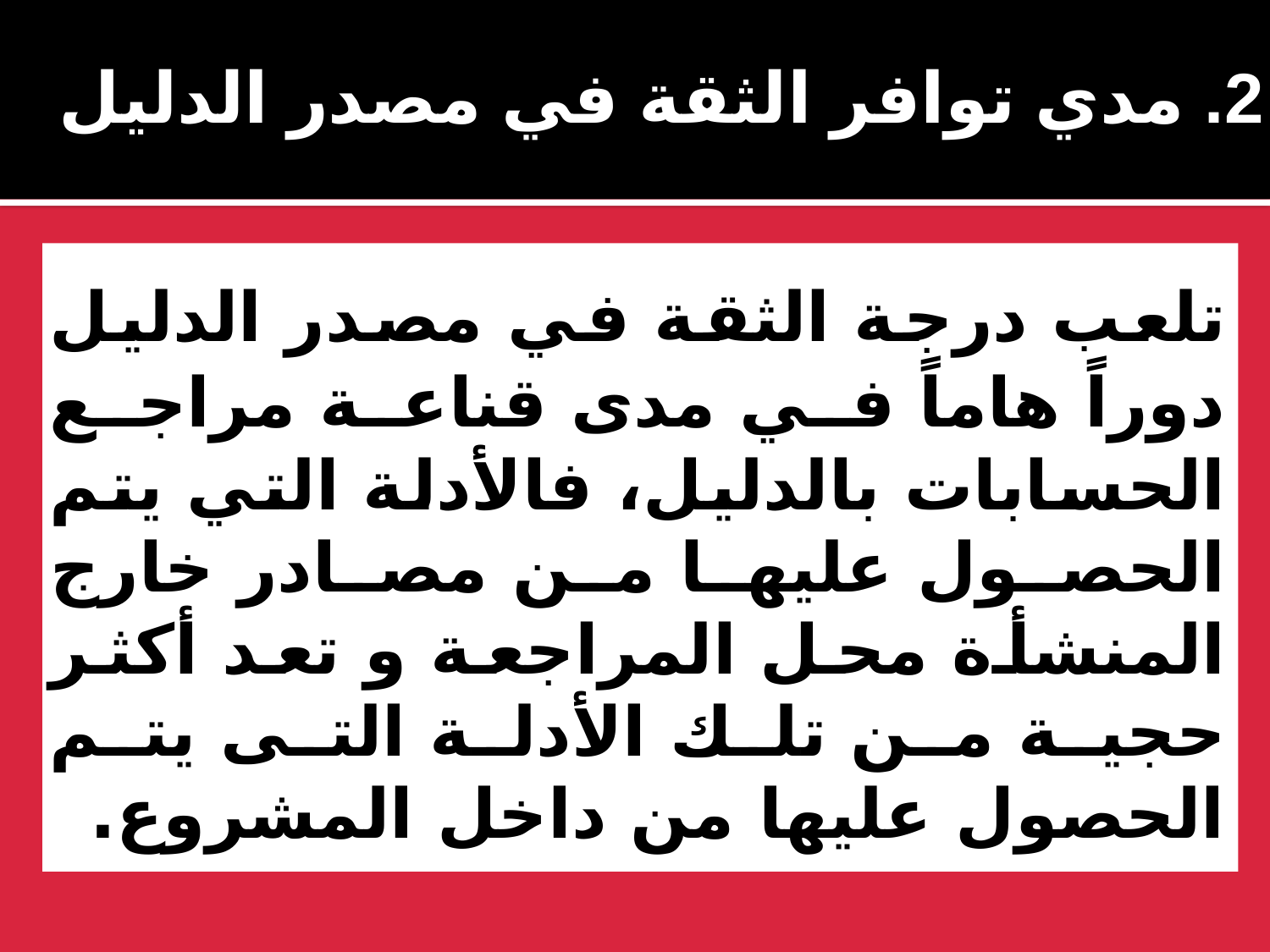

# 2. مدي توافر الثقة في مصدر الدليل
	تلعب درجة الثقة في مصدر الدليل دوراً هاماً في مدى قناعة مراجع الحسابات بالدليل، فالأدلة التي يتم الحصول عليها من مصادر خارج المنشأة محل المراجعة و تعد أكثر حجية من تلك الأدلة التى يتم الحصول عليها من داخل المشروع.